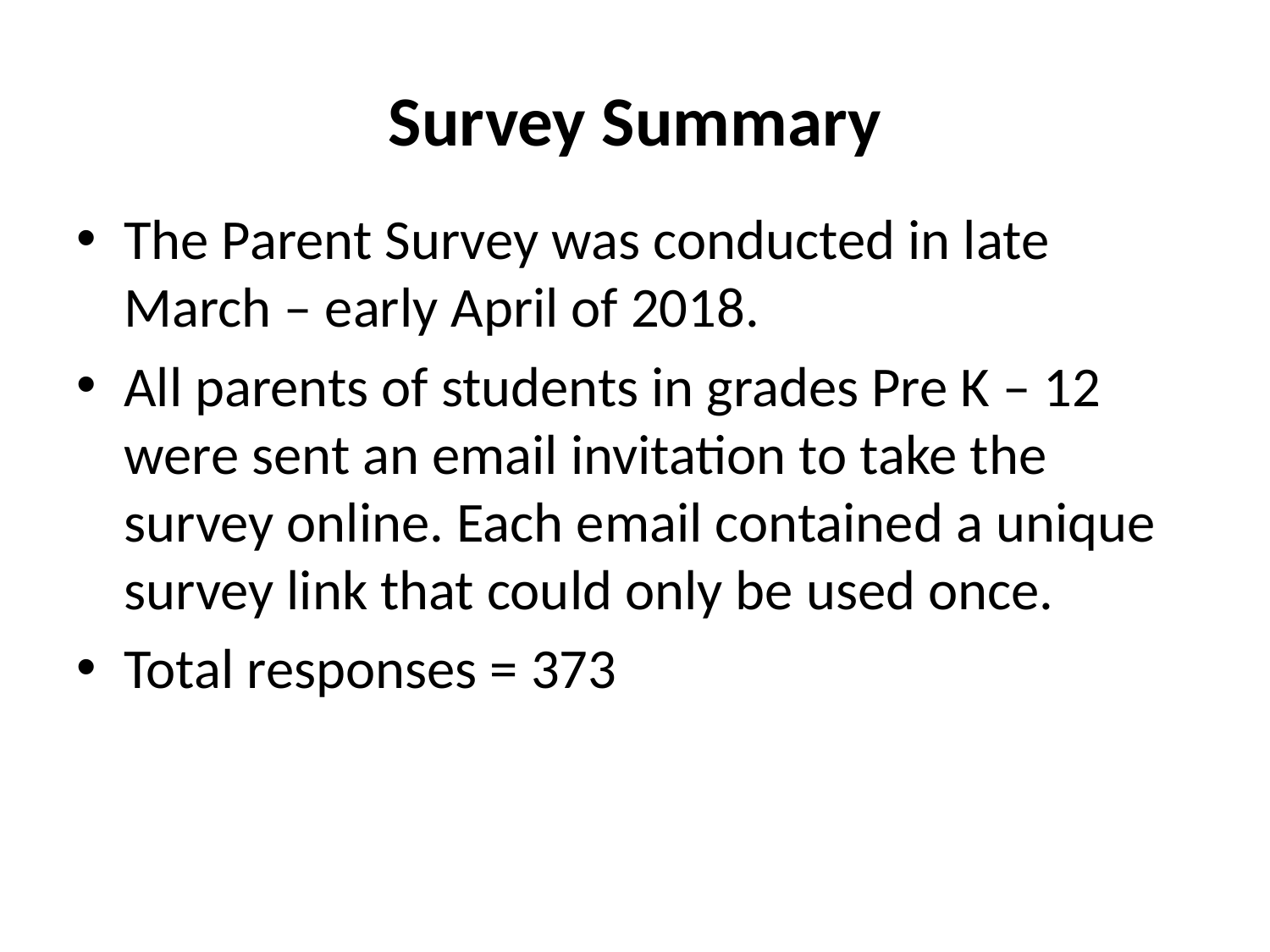

# Survey Summary
The Parent Survey was conducted in late March – early April of 2018.
All parents of students in grades Pre K – 12 were sent an email invitation to take the survey online. Each email contained a unique survey link that could only be used once.
Total responses = 373